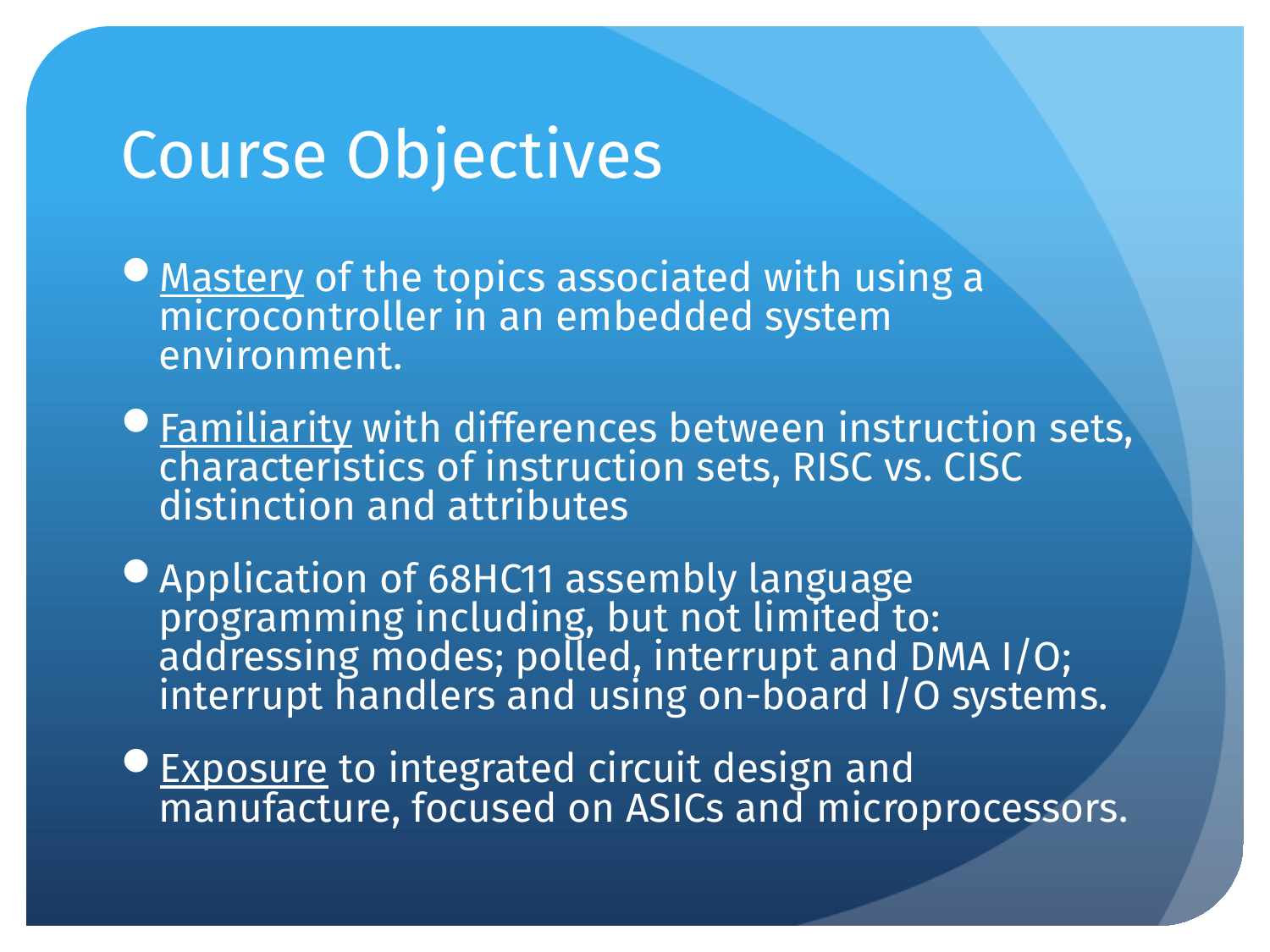

# Course Objectives
Mastery of the topics associated with using a microcontroller in an embedded system environment.
Familiarity with differences between instruction sets, characteristics of instruction sets, RISC vs. CISC distinction and attributes
Application of 68HC11 assembly language programming including, but not limited to: addressing modes; polled, interrupt and DMA I/O; interrupt handlers and using on-board I/O systems.
Exposure to integrated circuit design and manufacture, focused on ASICs and microprocessors.